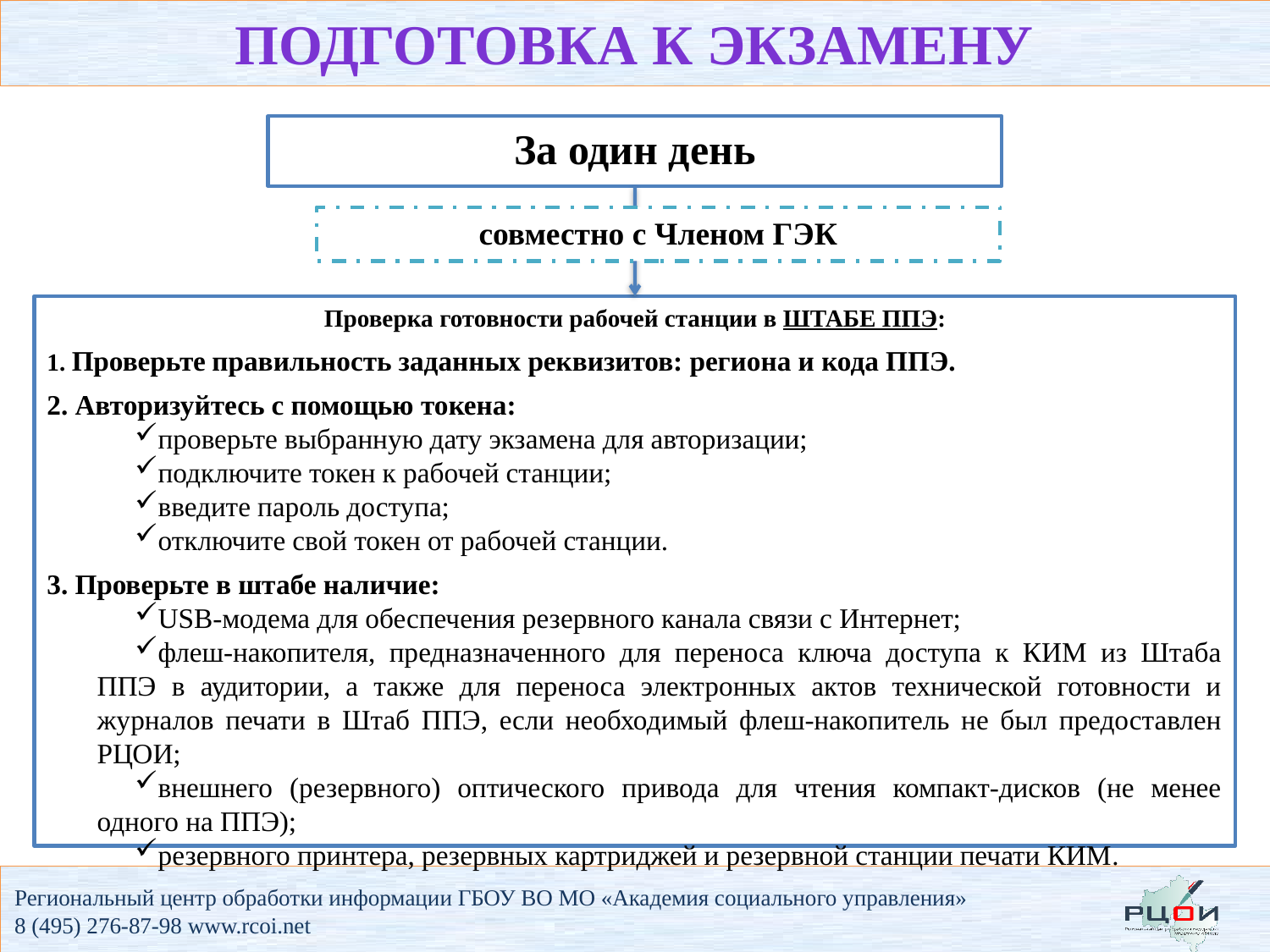

подготовка к экзамену
За один день
совместно с Членом ГЭК
Проверка готовности рабочей станции в ШТАБЕ ППЭ:
1. Проверьте правильность заданных реквизитов: региона и кода ППЭ.
2. Авторизуйтесь с помощью токена:
проверьте выбранную дату экзамена для авторизации;
подключите токен к рабочей станции;
введите пароль доступа;
отключите свой токен от рабочей станции.
3. Проверьте в штабе наличие:
USB-модема для обеспечения резервного канала связи с Интернет;
флеш-накопителя, предназначенного для переноса ключа доступа к КИМ из Штаба ППЭ в аудитории, а также для переноса электронных актов технической готовности и журналов печати в Штаб ППЭ, если необходимый флеш-накопитель не был предоставлен РЦОИ;
внешнего (резервного) оптического привода для чтения компакт-дисков (не менее одного на ППЭ);
резервного принтера, резервных картриджей и резервной станции печати КИМ.